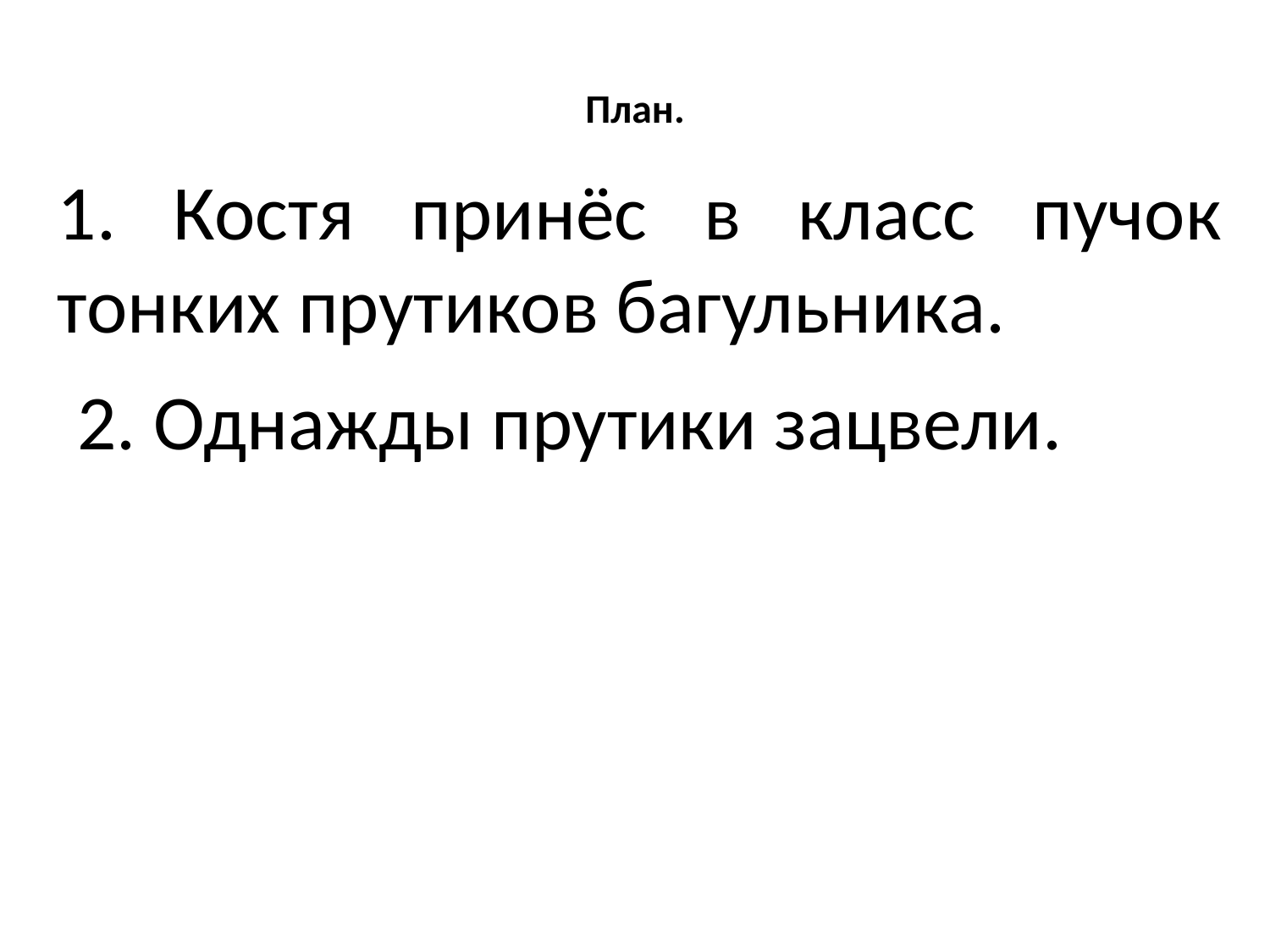

# План.
1. Костя принёс в класс пучок тонких прутиков багульника.
2. Однажды прутики зацвели.